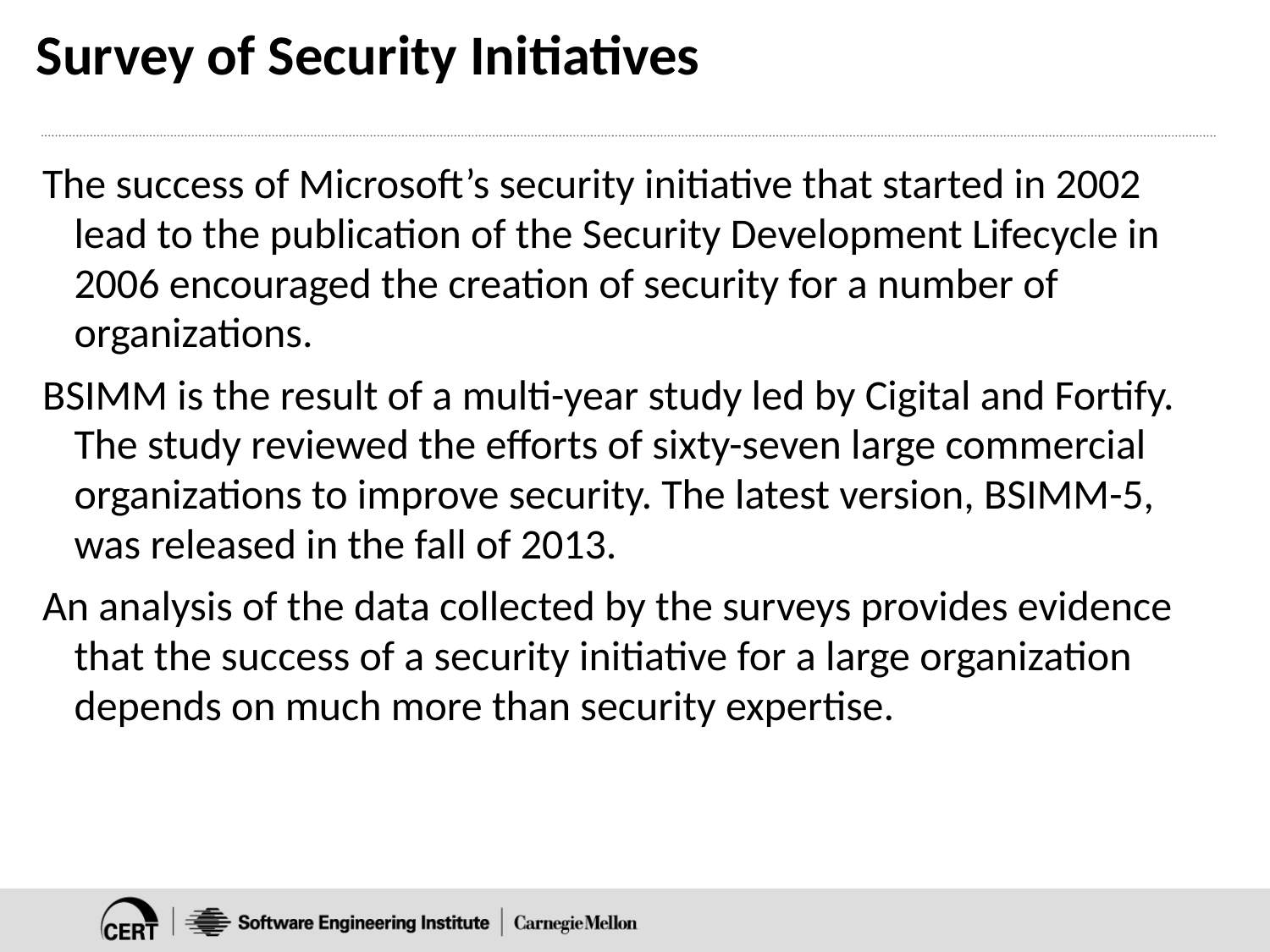

# Survey of Security Initiatives
The success of Microsoft’s security initiative that started in 2002 lead to the publication of the Security Development Lifecycle in 2006 encouraged the creation of security for a number of organizations.
BSIMM is the result of a multi-year study led by Cigital and Fortify. The study reviewed the efforts of sixty-seven large commercial organizations to improve security. The latest version, BSIMM-5, was released in the fall of 2013.
An analysis of the data collected by the surveys provides evidence that the success of a security initiative for a large organization depends on much more than security expertise.